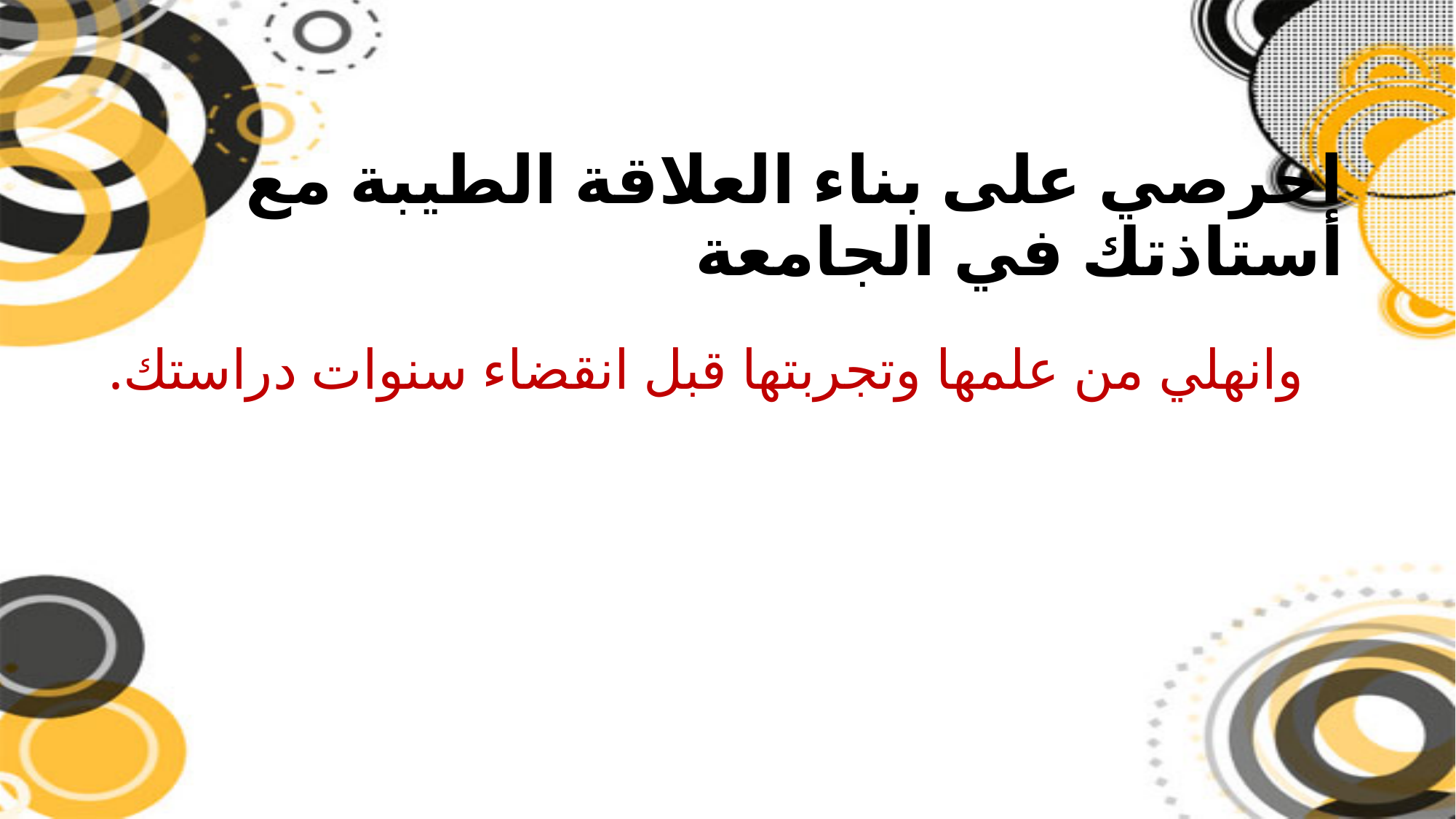

# احرصي على بناء العلاقة الطيبة مع أستاذتك في الجامعة
وانهلي من علمها وتجربتها قبل انقضاء سنوات دراستك.